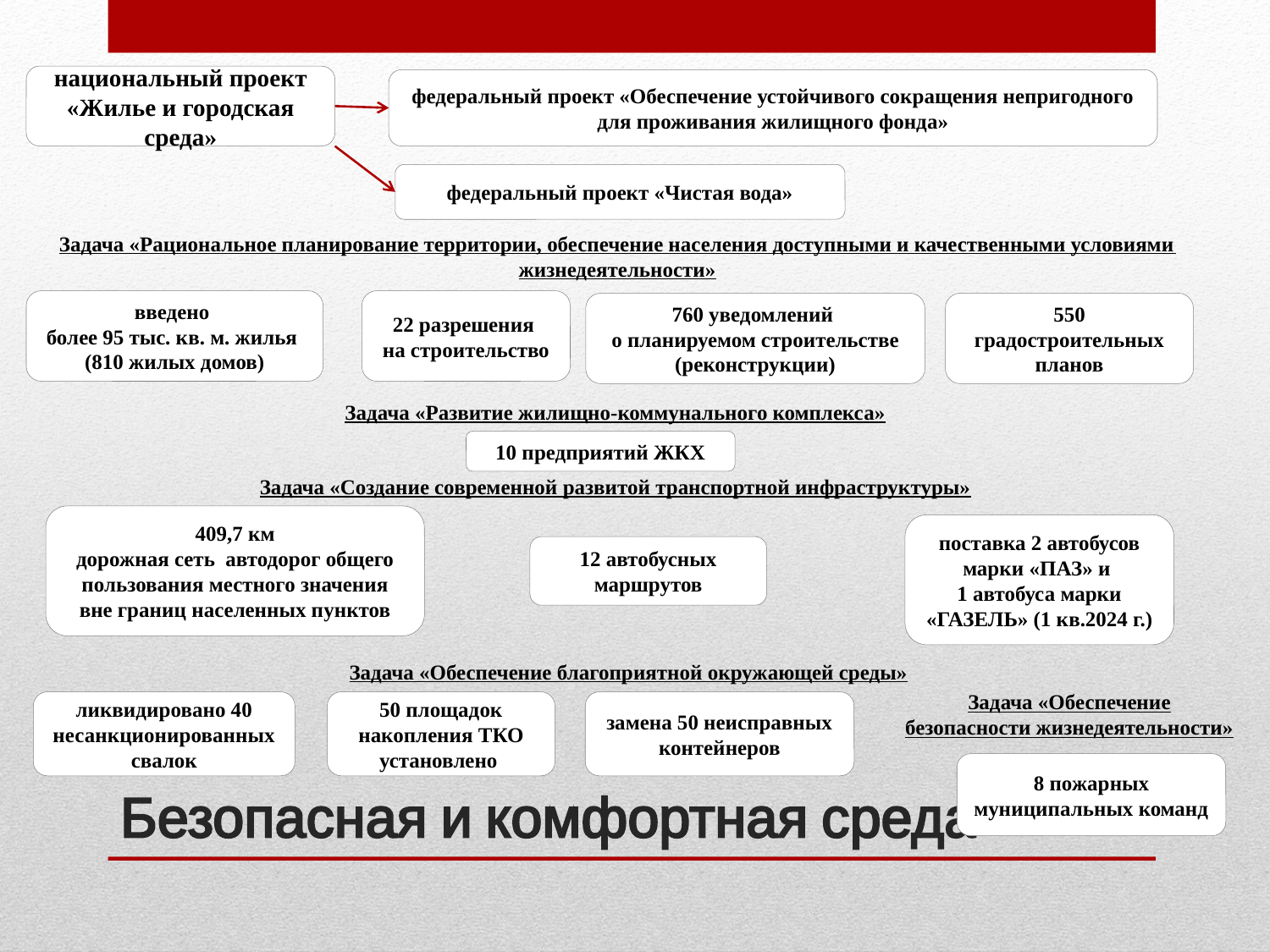

национальный проект
«Жилье и городская среда»
федеральный проект «Обеспечение устойчивого сокращения непригодного для проживания жилищного фонда»
федеральный проект «Чистая вода»
Задача «Рациональное планирование территории, обеспечение населения доступными и качественными условиями жизнедеятельности»
введено
более 95 тыс. кв. м. жилья
(810 жилых домов)
22 разрешения
на строительство
760 уведомлений
о планируемом строительстве (реконструкции)
550 градостроительных планов
Задача «Развитие жилищно-коммунального комплекса»
10 предприятий ЖКХ
Задача «Создание современной развитой транспортной инфраструктуры»
409,7 км
дорожная сеть  автодорог общего пользования местного значения вне границ населенных пунктов
поставка 2 автобусов марки «ПАЗ» и
1 автобуса марки «ГАЗЕЛЬ» (1 кв.2024 г.)
12 автобусных маршрутов
Задача «Обеспечение благоприятной окружающей среды»
Задача «Обеспечение безопасности жизнедеятельности»
ликвидировано 40 несанкционированных свалок
50 площадок накопления ТКО
установлено
замена 50 неисправных контейнеров
8 пожарных муниципальных команд
# Безопасная и комфортная среда